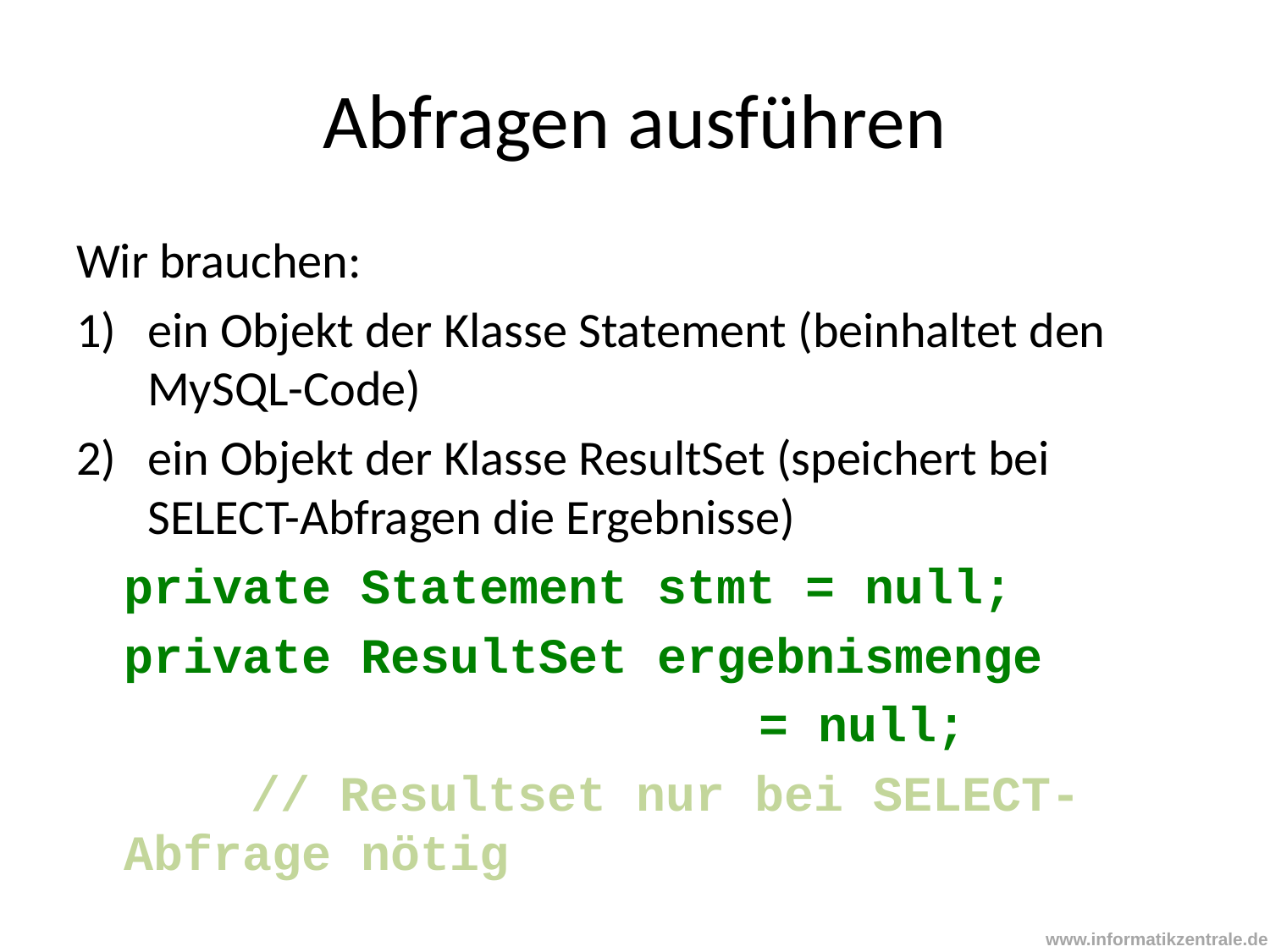

# Abfragen ausführen
Wir brauchen:
ein Objekt der Klasse Statement (beinhaltet den MySQL-Code)
ein Objekt der Klasse ResultSet (speichert bei SELECT-Abfragen die Ergebnisse)
	private Statement stmt = null;
	private ResultSet ergebnismenge
						= null;
		// Resultset nur bei SELECT-Abfrage nötig